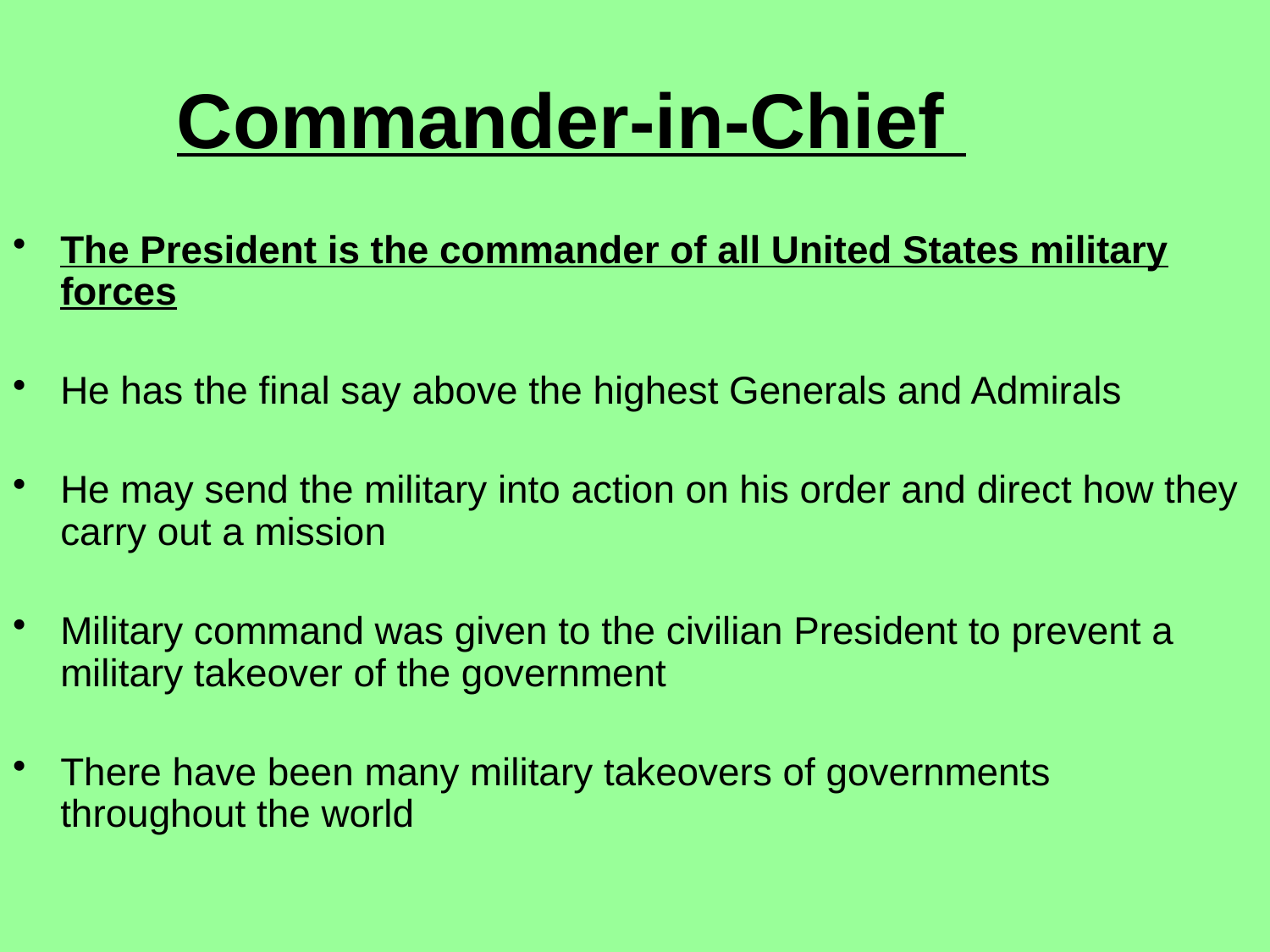

Commander-in-Chief

The President is the commander of all United States military forces

He has the final say above the highest Generals and Admirals

He may send the military into action on his order and direct how they carry out a mission

Military command was given to the civilian President to prevent a military takeover of the government

There have been many military takeovers of governments throughout the world